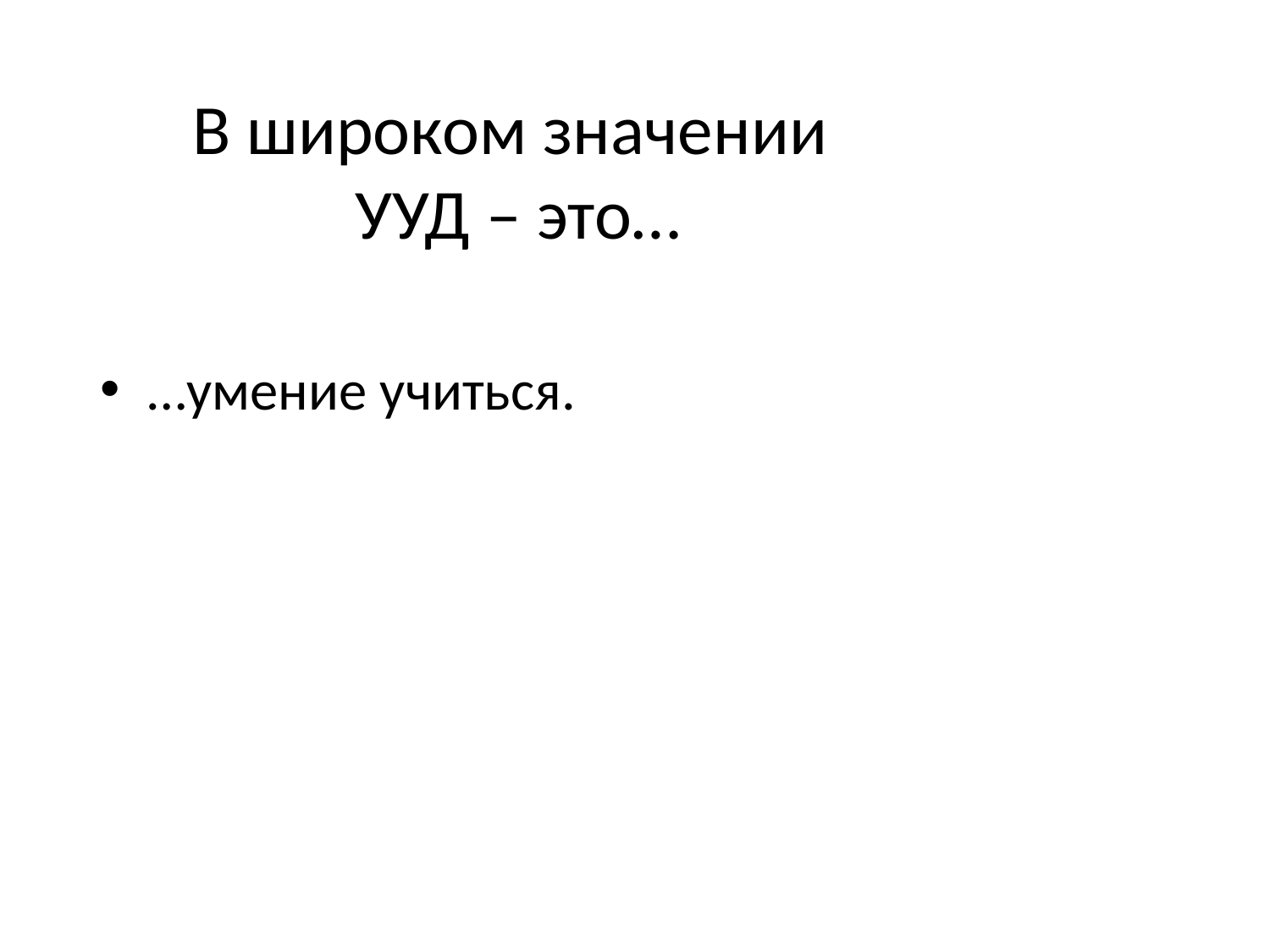

# В широком значении УУД – это…
…умение учиться.